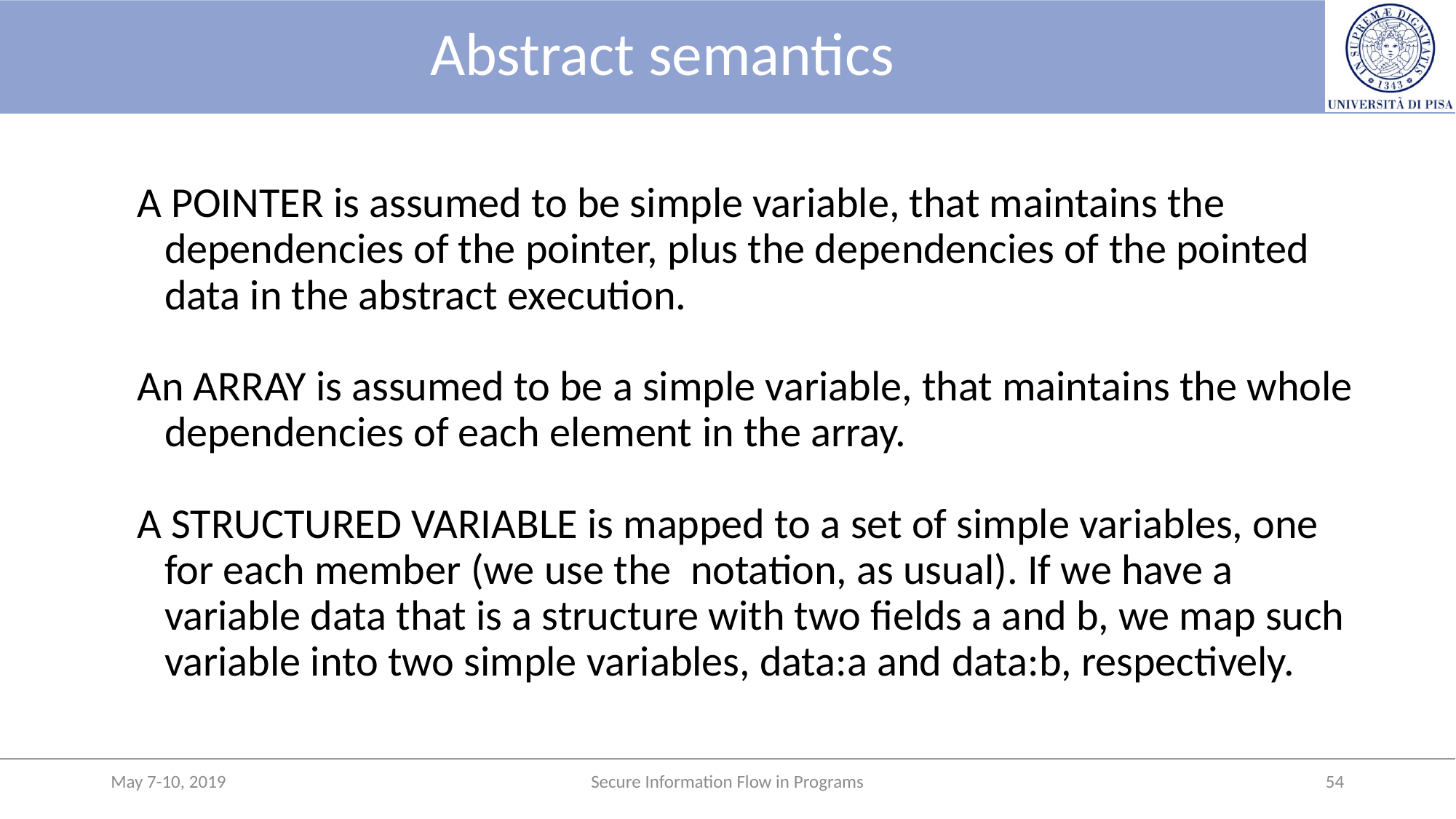

# Abstract semantics
A POINTER is assumed to be simple variable, that maintains the dependencies of the pointer, plus the dependencies of the pointed data in the abstract execution.

An ARRAY is assumed to be a simple variable, that maintains the whole dependencies of each element in the array.

A STRUCTURED VARIABLE is mapped to a set of simple variables, one for each member (we use the  notation, as usual). If we have a variable data that is a structure with two fields a and b, we map such variable into two simple variables, data:a and data:b, respectively.

May 7-10, 2019
Secure Information Flow in Programs
54